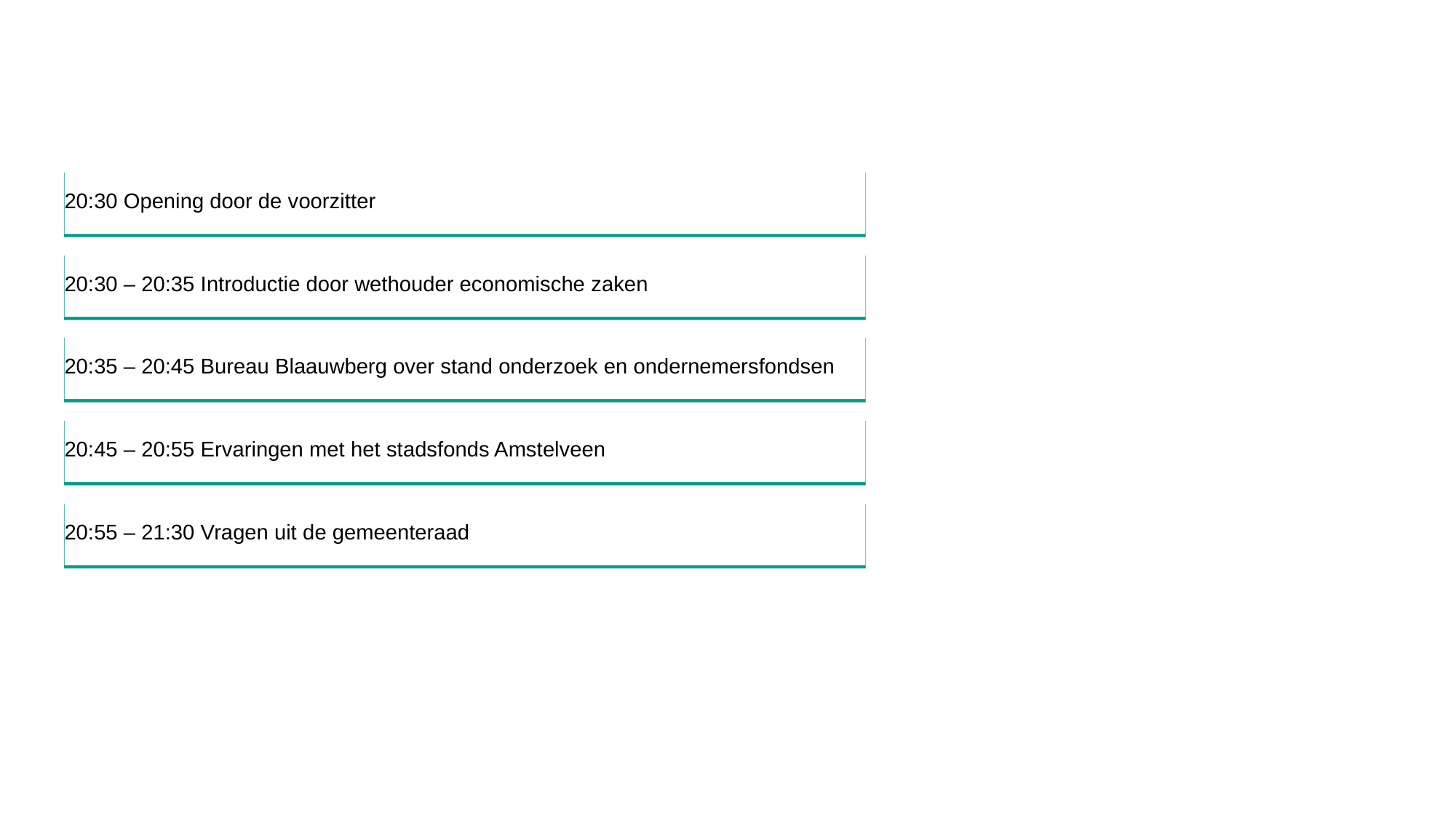

#
20:30 Opening door de voorzitter
20:30 – 20:35 Introductie door wethouder economische zaken
20:35 – 20:45 Bureau Blaauwberg over stand onderzoek en ondernemersfondsen
20:45 – 20:55 Ervaringen met het stadsfonds Amstelveen
20:55 – 21:30 Vragen uit de gemeenteraad